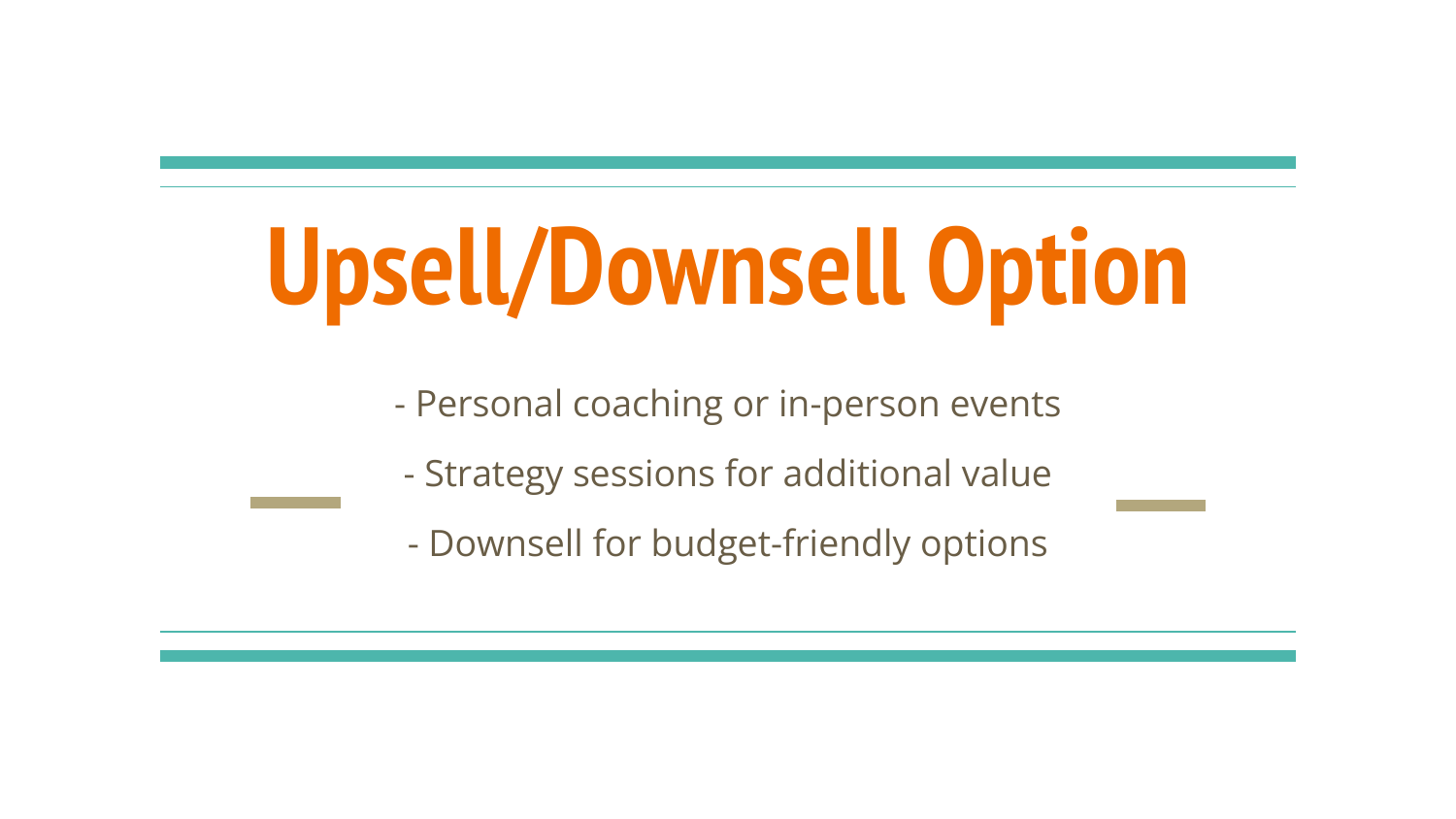

# Upsell/Downsell Option
- Personal coaching or in-person events

- Strategy sessions for additional value

- Downsell for budget-friendly options